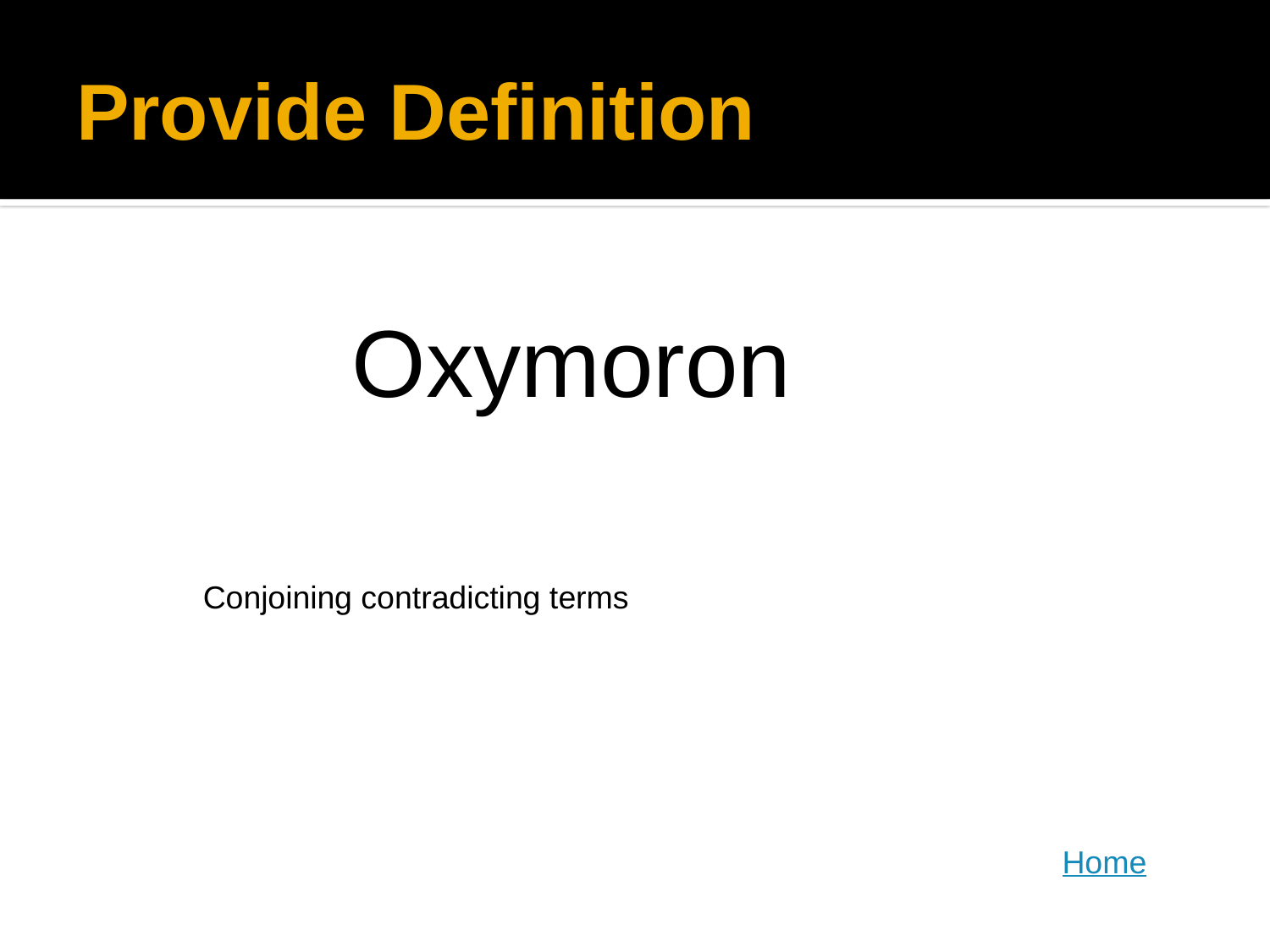

# Provide Definition
Oxymoron
Conjoining contradicting terms
Home